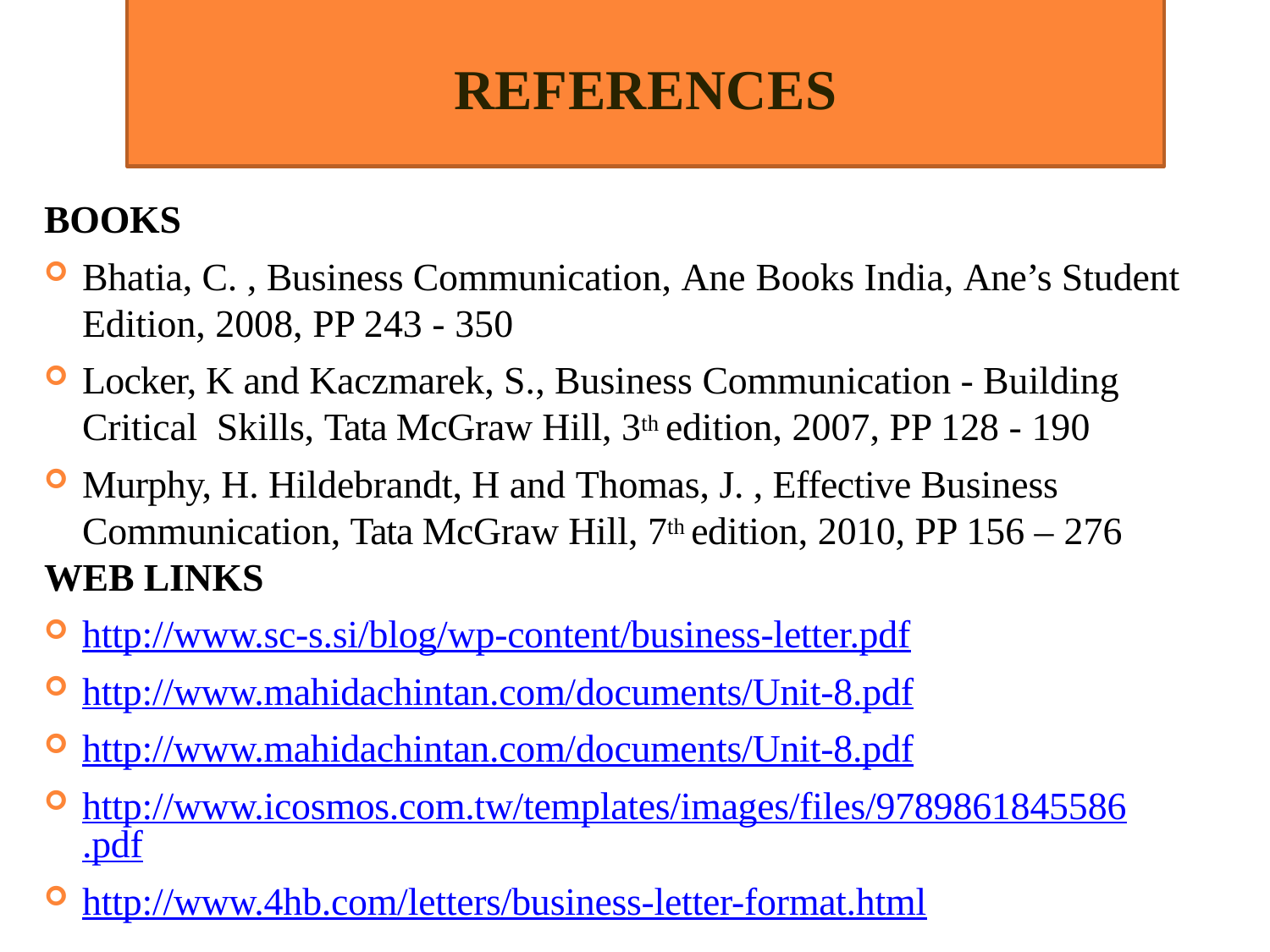

# REFERENCES
BOOKS
Bhatia, C. , Business Communication, Ane Books India, Ane’s Student
Edition, 2008, PP 243 - 350
Locker, K and Kaczmarek, S., Business Communication - Building Critical  Skills, Tata McGraw Hill, 3th edition, 2007, PP 128 - 190
Murphy, H. Hildebrandt, H and Thomas, J. , Effective Business  Communication, Tata McGraw Hill, 7th edition, 2010, PP 156 – 276
WEB LINKS
http://www.sc-s.si/blog/wp-content/business-letter.pdf
http://www.mahidachintan.com/documents/Unit-8.pdf
http://www.mahidachintan.com/documents/Unit-8.pdf
http://www.icosmos.com.tw/templates/images/files/9789861845586.pdf
http://www.4hb.com/letters/business-letter-format.html